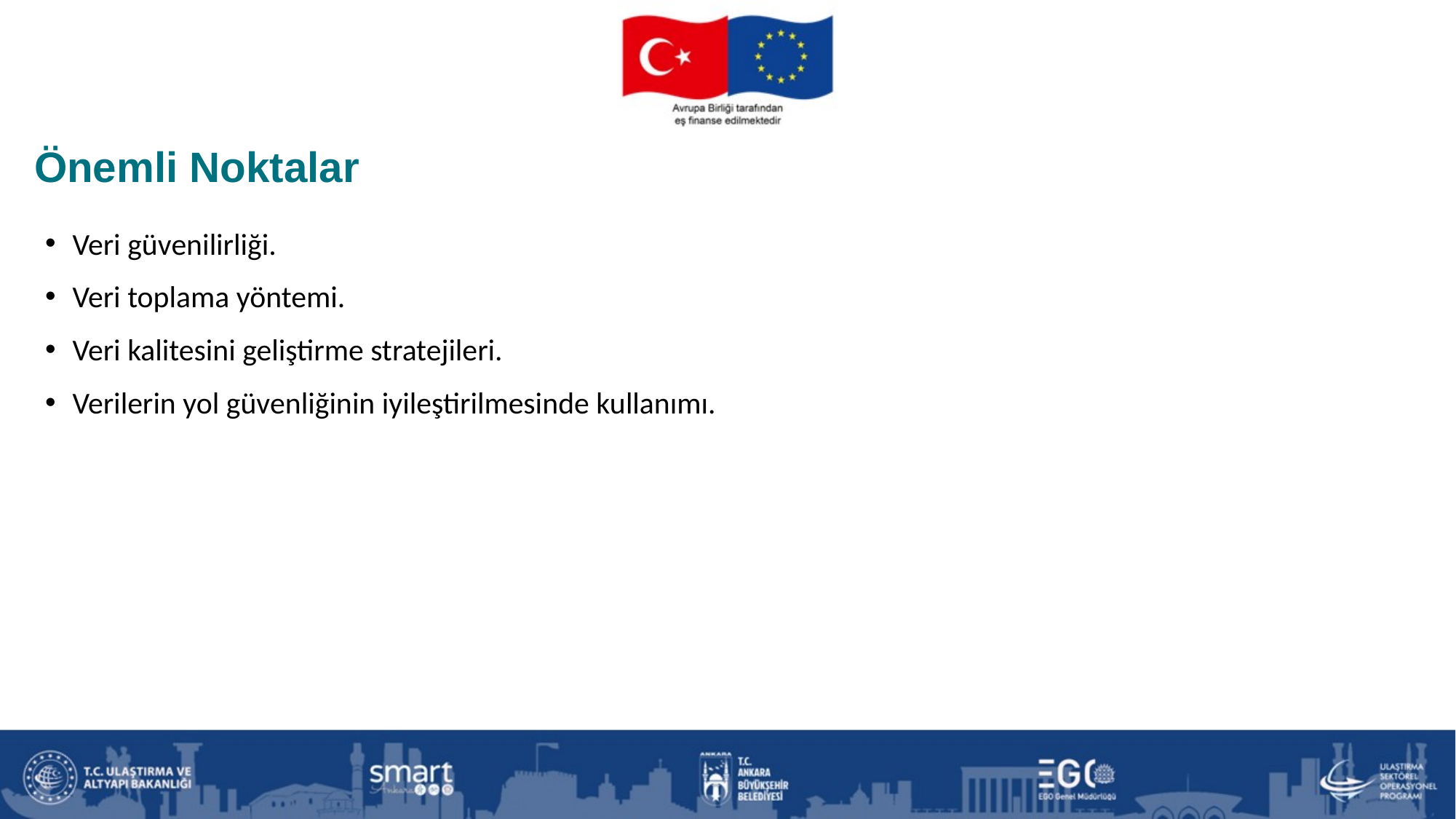

Önemli Noktalar

Veri güvenilirliği.
Veri toplama yöntemi.
Veri kalitesini geliştirme stratejileri.
Verilerin yol güvenliğinin iyileştirilmesinde kullanımı.